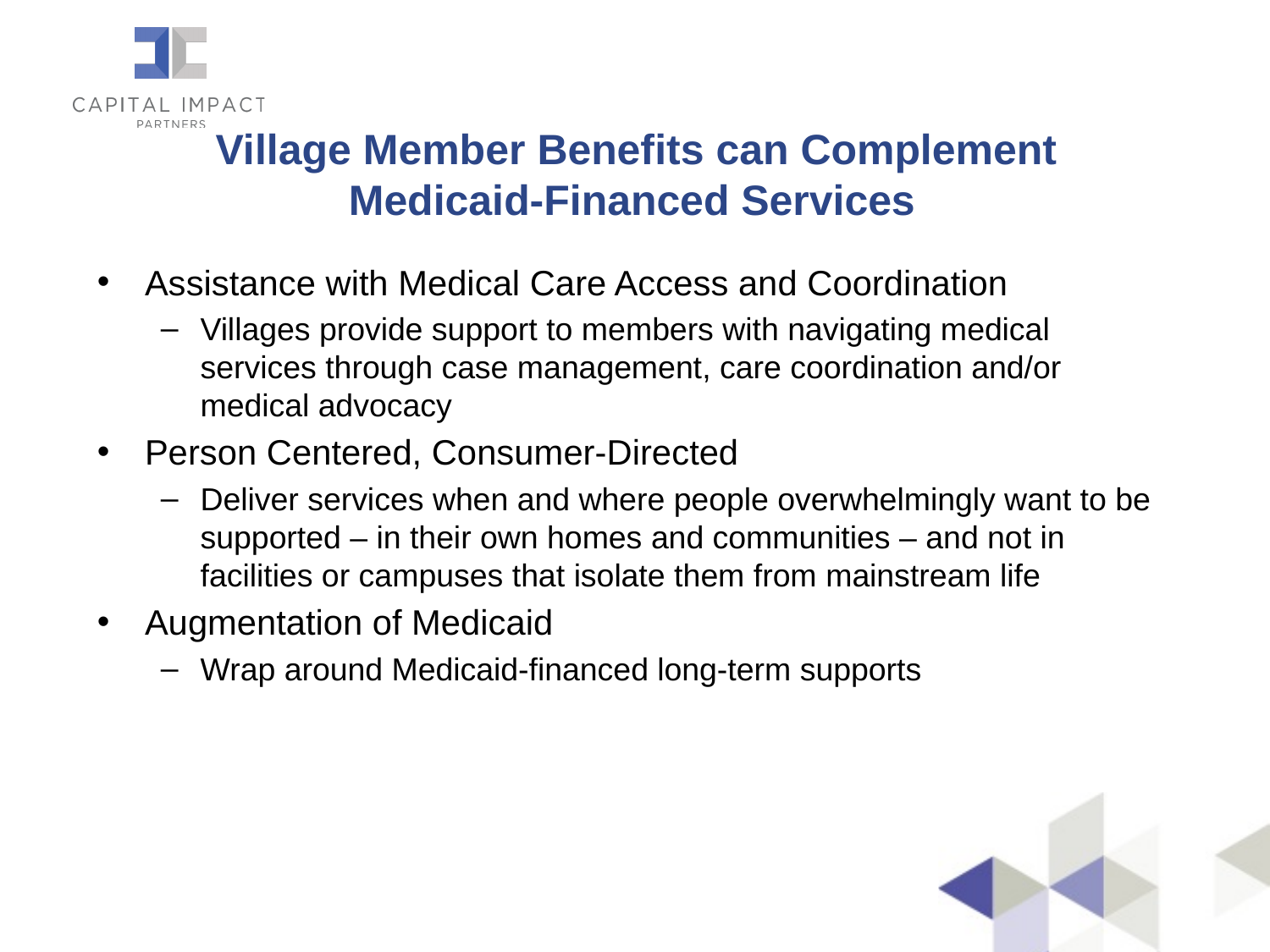

# Village Member Benefits can Complement Medicaid-Financed Services
Assistance with Medical Care Access and Coordination
Villages provide support to members with navigating medical services through case management, care coordination and/or medical advocacy
Person Centered, Consumer-Directed
Deliver services when and where people overwhelmingly want to be supported – in their own homes and communities – and not in facilities or campuses that isolate them from mainstream life
Augmentation of Medicaid
Wrap around Medicaid-financed long-term supports